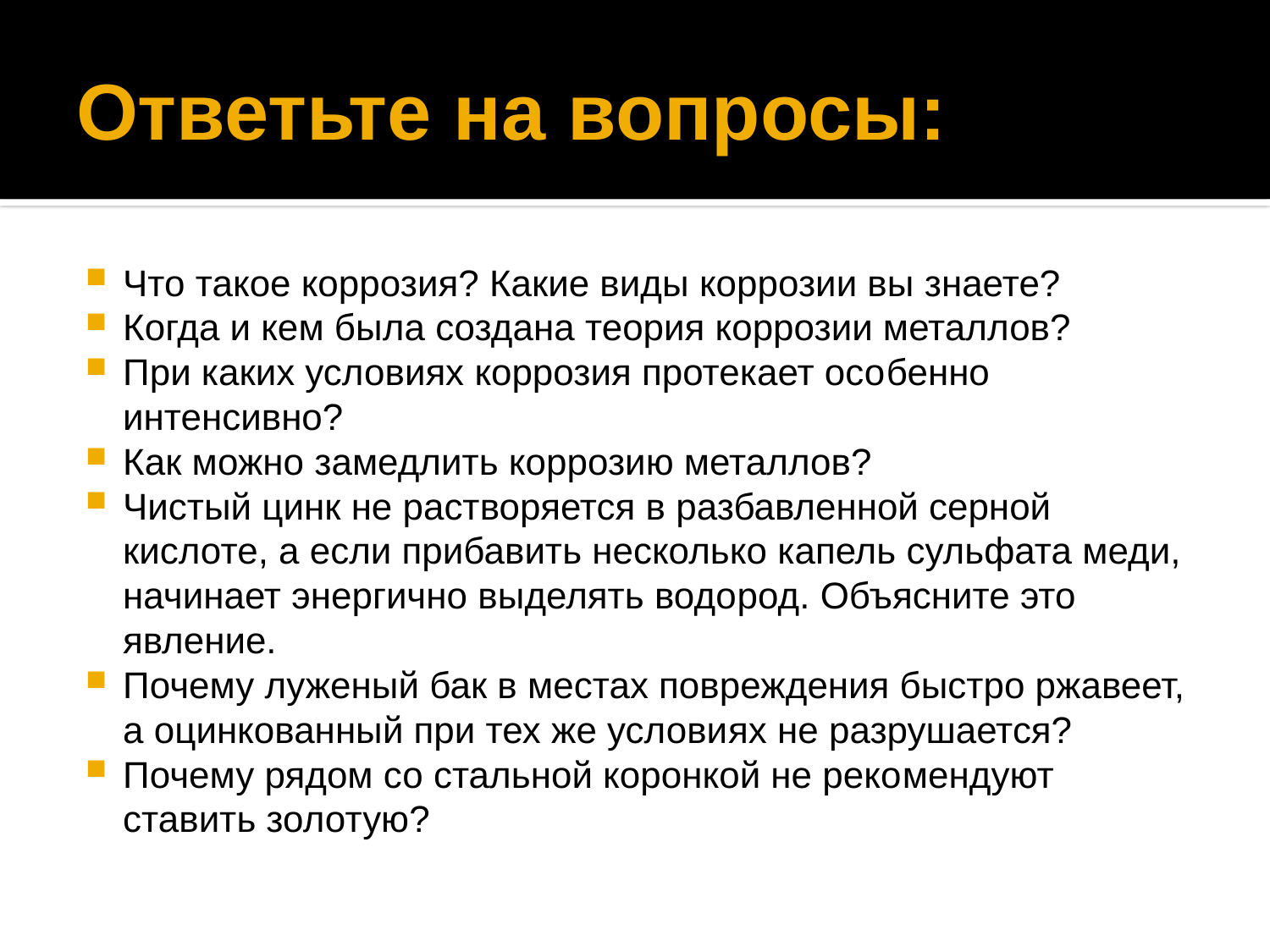

# Ответьте на вопросы:
Что такое коррозия? Какие виды коррозии вы знаете?
Когда и кем была создана теория коррозии металлов?
При каких условиях коррозия протекает осо­бенно интенсивно?
Как можно замедлить коррозию металлов?
Чистый цинк не растворяется в разбавленной серной кислоте, а если прибавить несколько капель сульфата меди, начинает энергично выделять водо­род. Объясните это явление.
Почему луженый бак в местах повреждения быстро ржавеет, а оцинкованный при тех же услови­ях не разрушается?
Почему рядом со стальной коронкой не реко­мендуют ставить золотую?